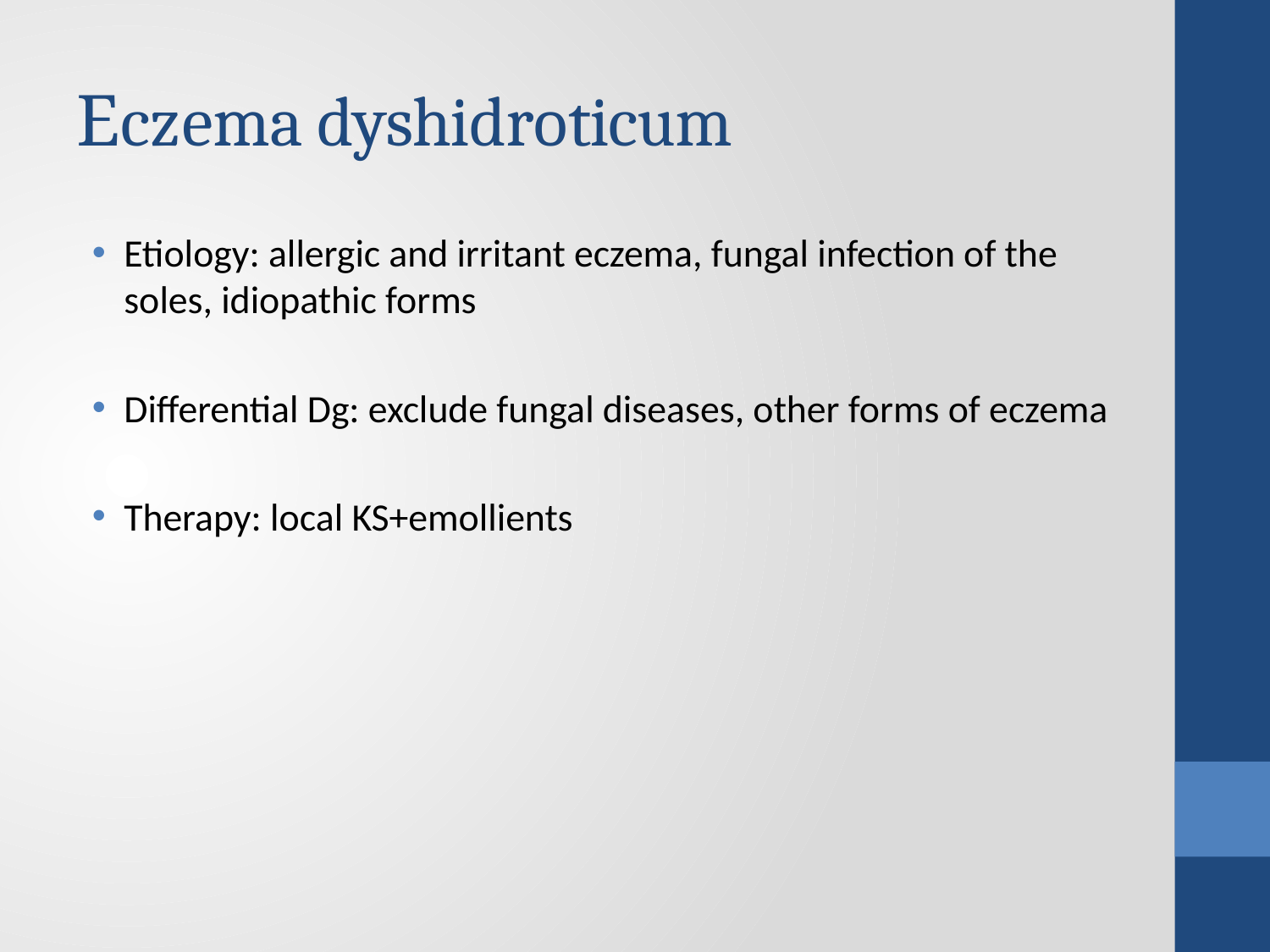

# Еczema dyshidroticum
Etiology: allergic and irritant eczema, fungal infection of the soles, idiopathic forms

Differential Dg: exclude fungal diseases, other forms of eczema

Therapy: local KS+emollients